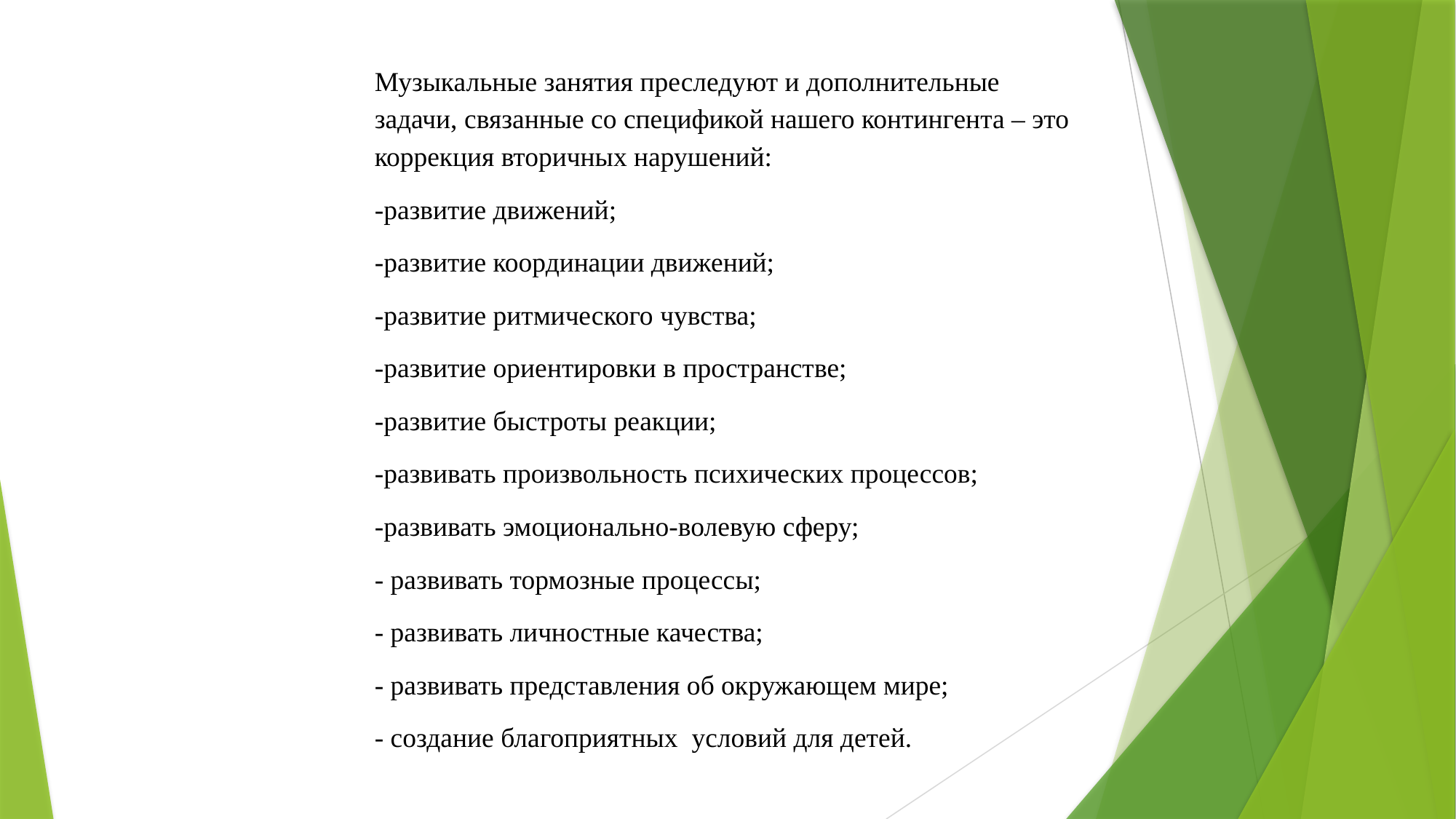

Музыкальные занятия преследуют и дополнительные задачи, связанные со спецификой нашего контингента – это коррекция вторичных нарушений:
-развитие движений;
-развитие координации движений;
-развитие ритмического чувства;
-развитие ориентировки в пространстве;
-развитие быстроты реакции;
-развивать произвольность психических процессов;
-развивать эмоционально-волевую сферу;
- развивать тормозные процессы;
- развивать личностные качества;
- развивать представления об окружающем мире;
- создание благоприятных  условий для детей.